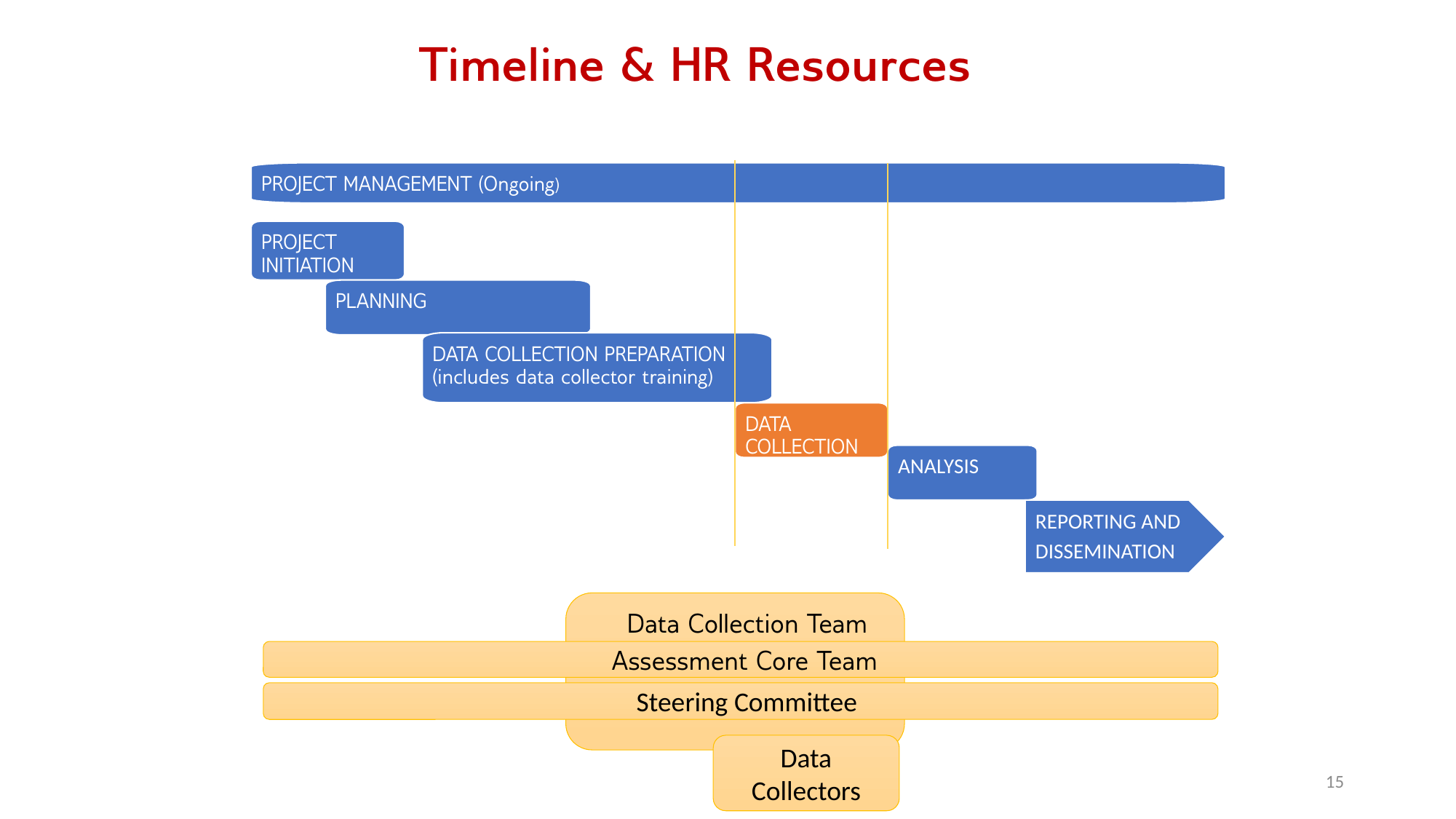

Timeline & HR Resources

PROJECT MANAGEMENT (Ongoing)
PROJECT INITIATION
PLANNING

DATA COLLECTION PREPARATION (includes data collector training)
DATA COLLECTION
ANALYSIS
REPORTING AND
DISSEMINATION
    Data Collection Team
 Assessment Core Team
  Steering Committee
Data Collectors
15